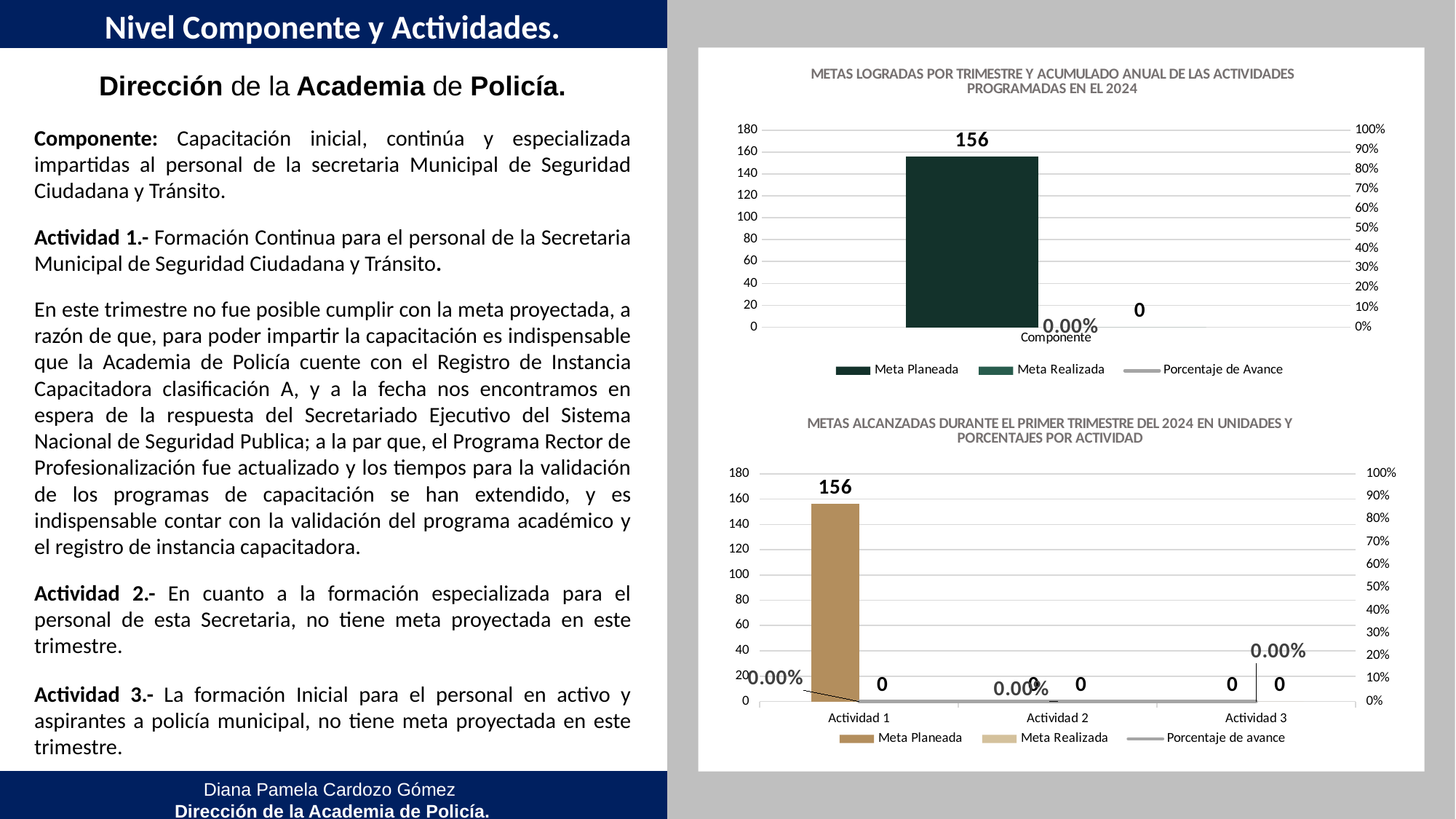

Nivel Componente y Actividades.
Dirección de la Academia de Policía.

### Chart: METAS LOGRADAS POR TRIMESTRE Y ACUMULADO ANUAL DE LAS ACTIVIDADES PROGRAMADAS EN EL 2024

| Category | Meta Planeada | Meta Realizada |  |
|---|---|---|---|
| Componente | 156.0 | 0.0 | 0.0 |
Componente: Capacitación inicial, continúa y especializada impartidas al personal de la secretaria Municipal de Seguridad Ciudadana y Tránsito.

Actividad 1.- Formación Continua para el personal de la Secretaria Municipal de Seguridad Ciudadana y Tránsito.

En este trimestre no fue posible cumplir con la meta proyectada, a razón de que, para poder impartir la capacitación es indispensable que la Academia de Policía cuente con el Registro de Instancia Capacitadora clasificación A, y a la fecha nos encontramos en espera de la respuesta del Secretariado Ejecutivo del Sistema Nacional de Seguridad Publica; a la par que, el Programa Rector de Profesionalización fue actualizado y los tiempos para la validación de los programas de capacitación se han extendido, y es indispensable contar con la validación del programa académico y el registro de instancia capacitadora.

Actividad 2.- En cuanto a la formación especializada para el personal de esta Secretaria, no tiene meta proyectada en este trimestre.

Actividad 3.- La formación Inicial para el personal en activo y aspirantes a policía municipal, no tiene meta proyectada en este trimestre.

### Chart: METAS ALCANZADAS DURANTE EL PRIMER TRIMESTRE DEL 2024 EN UNIDADES Y PORCENTAJES POR ACTIVIDAD

| Category | Meta Planeada | Meta Realizada |  |
|---|---|---|---|
| Actividad 1 | 156.0 | 0.0 | 0.0 |
| Actividad 2 | 0.0 | 0.0 | 0.0 |
| Actividad 3 | 0.0 | 0.0 | 0.0 |
Diana Pamela Cardozo Gómez
Dirección de la Academia de Policía.